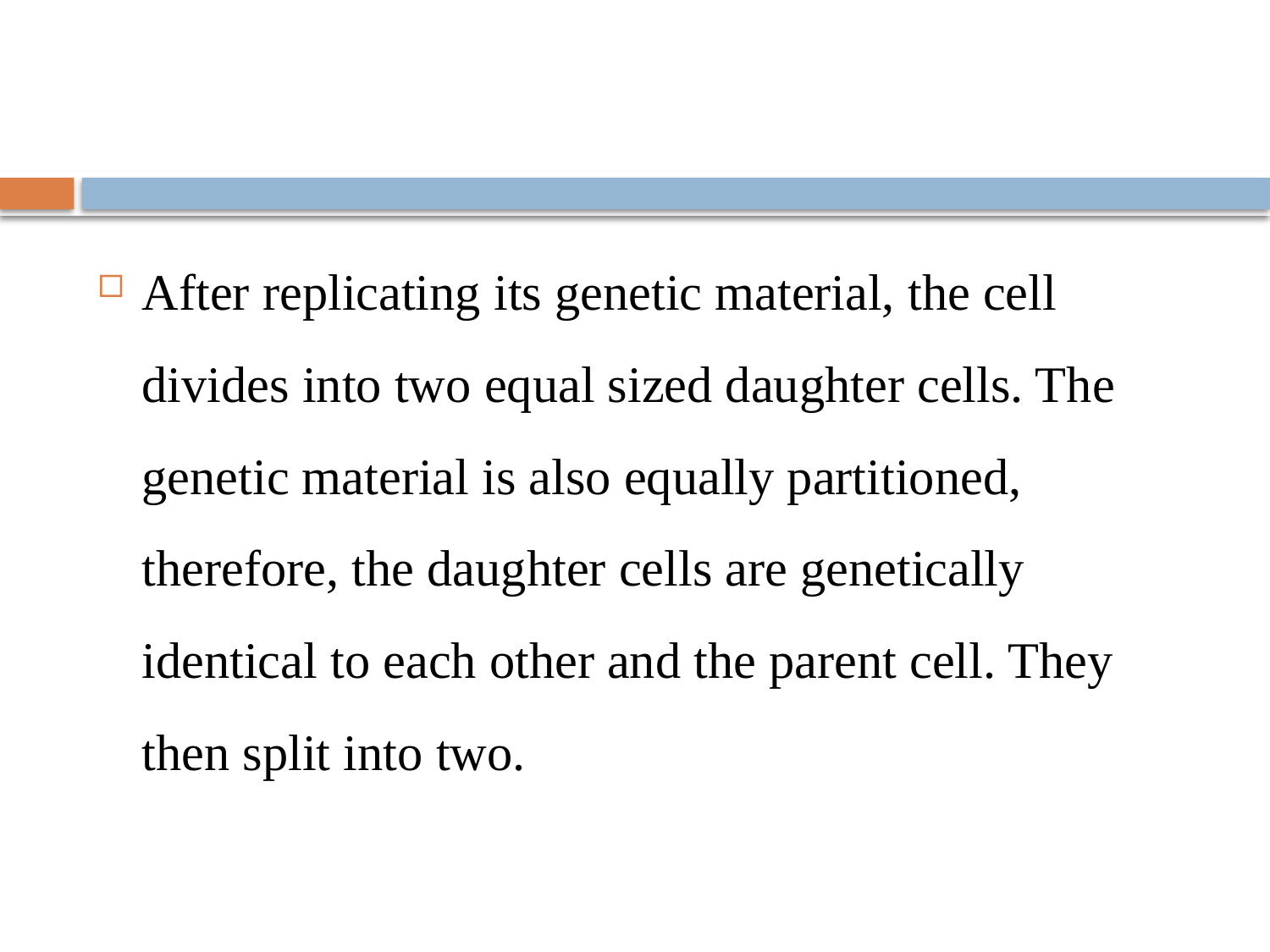

#
After replicating its genetic material, the cell divides into two equal sized daughter cells. The genetic material is also equally partitioned, therefore, the daughter cells are genetically identical to each other and the parent cell. They then split into two.